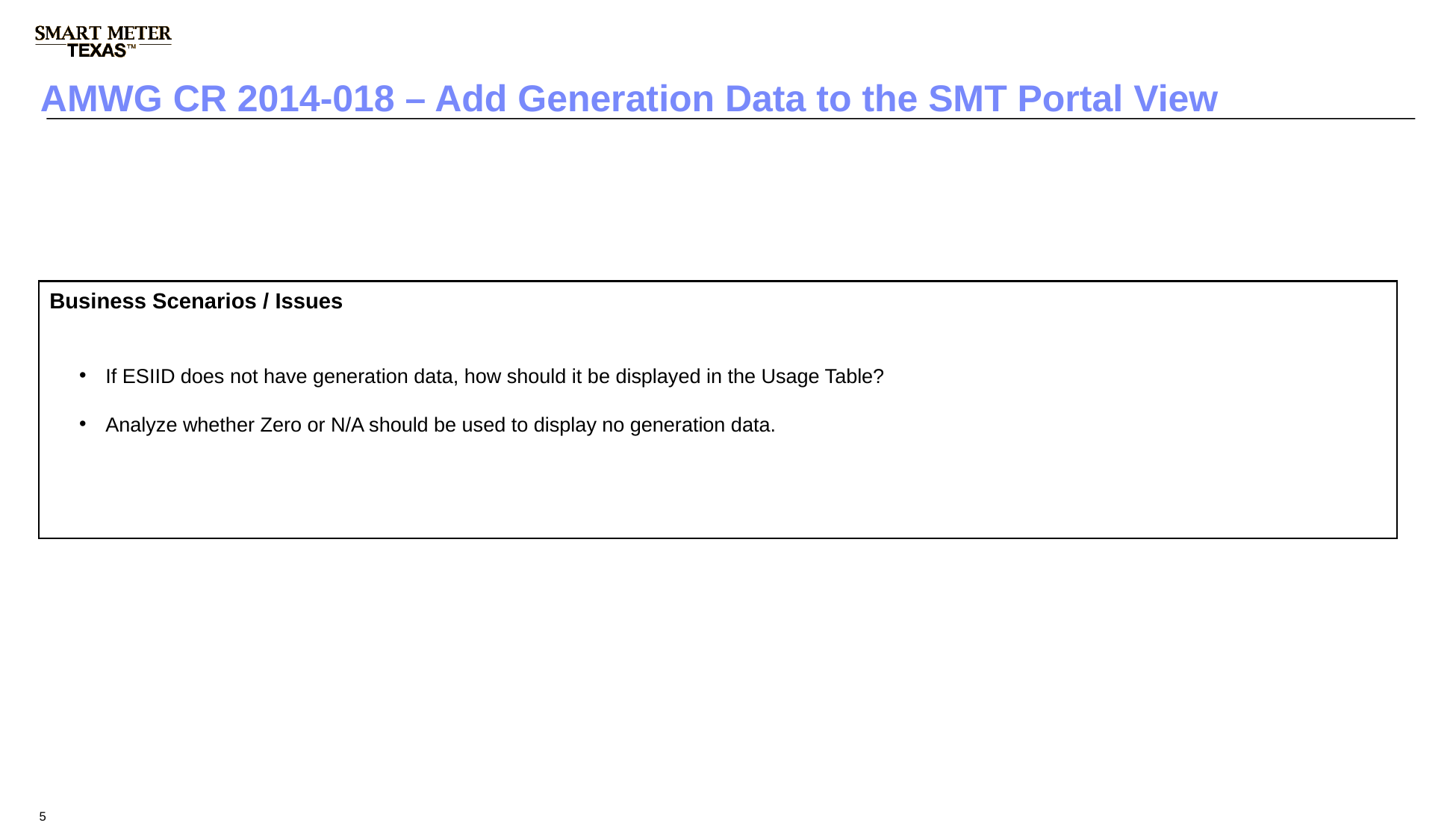

# AMWG CR 2014-018 – Add Generation Data to the SMT Portal View
Business Scenarios / Issues

If ESIID does not have generation data, how should it be displayed in the Usage Table?

Analyze whether Zero or N/A should be used to display no generation data.

5